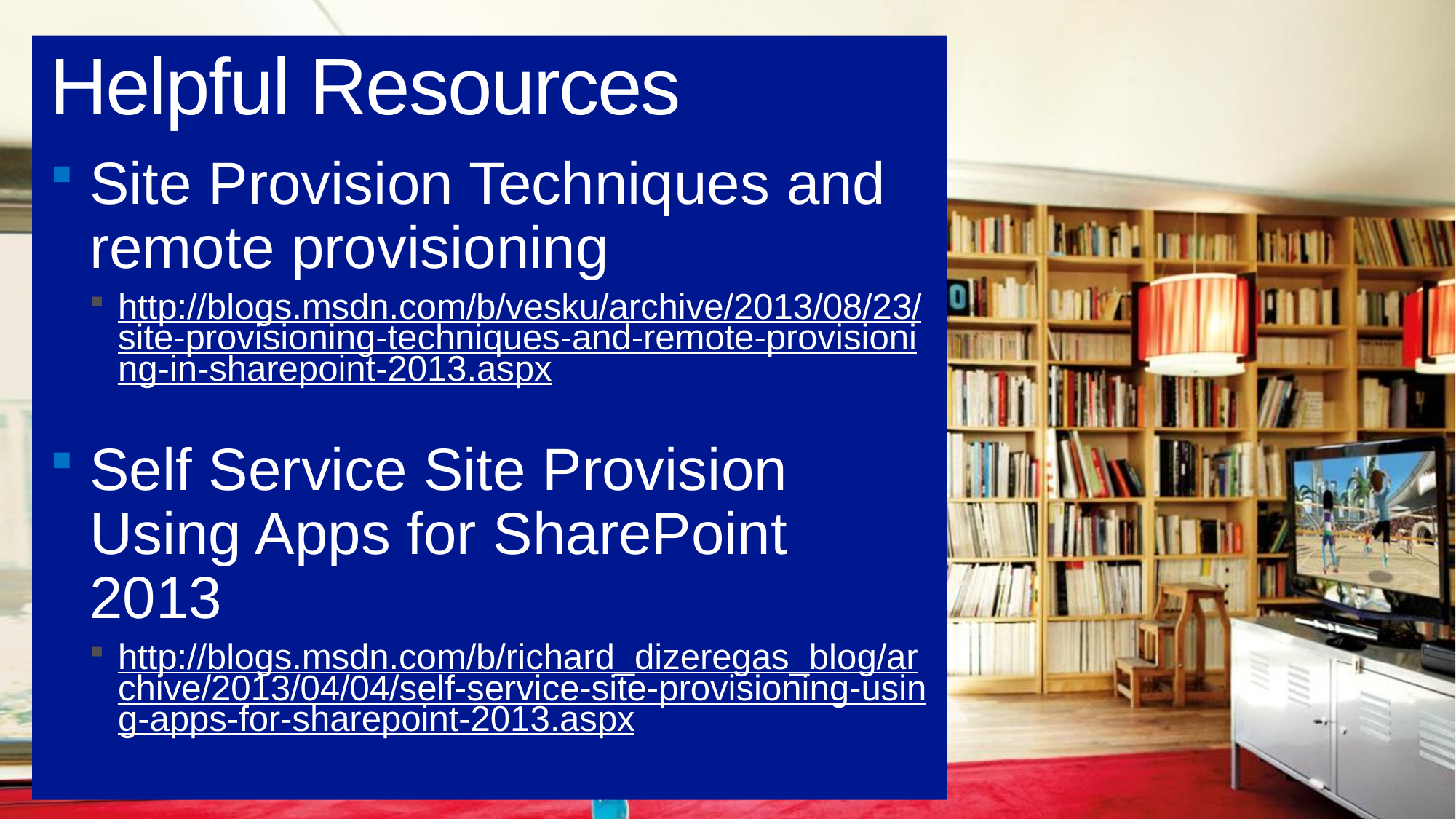

# Helpful Resources

Site Provision Techniques and remote provisioning
http://blogs.msdn.com/b/vesku/archive/2013/08/23/site-provisioning-techniques-and-remote-provisioning-in-sharepoint-2013.aspx
Self Service Site Provision Using Apps for SharePoint 2013
http://blogs.msdn.com/b/richard_dizeregas_blog/archive/2013/04/04/self-service-site-provisioning-using-apps-for-sharepoint-2013.aspx